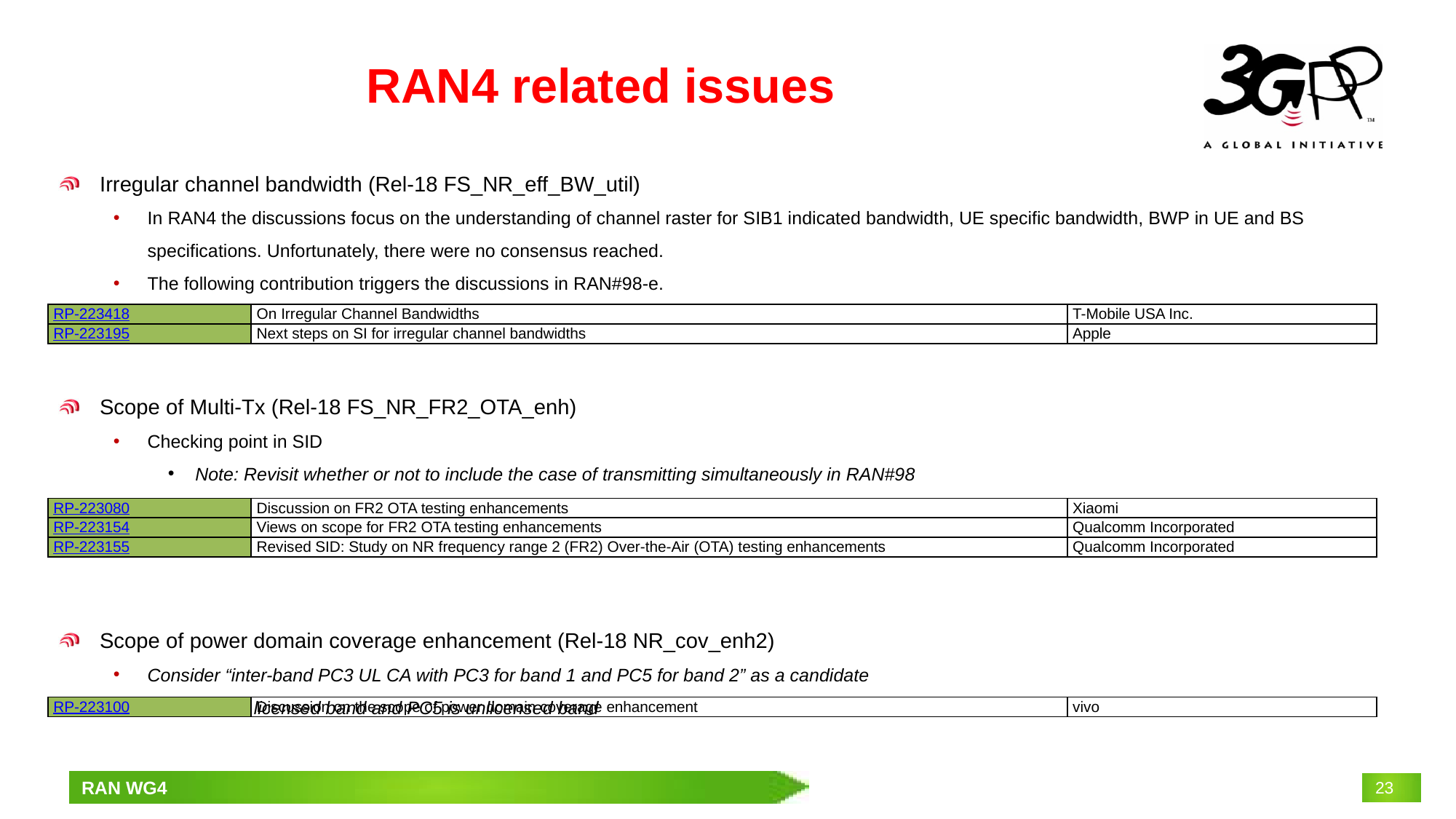

# RAN4 related issues
Irregular channel bandwidth (Rel-18 FS_NR_eff_BW_util)
In RAN4 the discussions focus on the understanding of channel raster for SIB1 indicated bandwidth, UE specific bandwidth, BWP in UE and BS specifications. Unfortunately, there were no consensus reached.
The following contribution triggers the discussions in RAN#98-e.

Scope of Multi-Tx (Rel-18 FS_NR_FR2_OTA_enh)
Checking point in SID
Note: Revisit whether or not to include the case of transmitting simultaneously in RAN#98

Scope of power domain coverage enhancement (Rel-18 NR_cov_enh2)
Consider “inter-band PC3 UL CA with PC3 for band 1 and PC5 for band 2” as a candidate
PC3 is licensed band and PC5 is unlicensed band

| RP‑223418 | On Irregular Channel Bandwidths | T-Mobile USA Inc. |
| --- | --- | --- |
| RP‑223195 | Next steps on SI for irregular channel bandwidths | Apple |
| RP‑223080 | Discussion on FR2 OTA testing enhancements | Xiaomi |
| --- | --- | --- |
| RP‑223154 | Views on scope for FR2 OTA testing enhancements | Qualcomm Incorporated |
| RP‑223155 | Revised SID: Study on NR frequency range 2 (FR2) Over-the-Air (OTA) testing enhancements | Qualcomm Incorporated |
| RP‑223100 | Discussion on the scope of power domain coverage enhancement | vivo |
| --- | --- | --- |